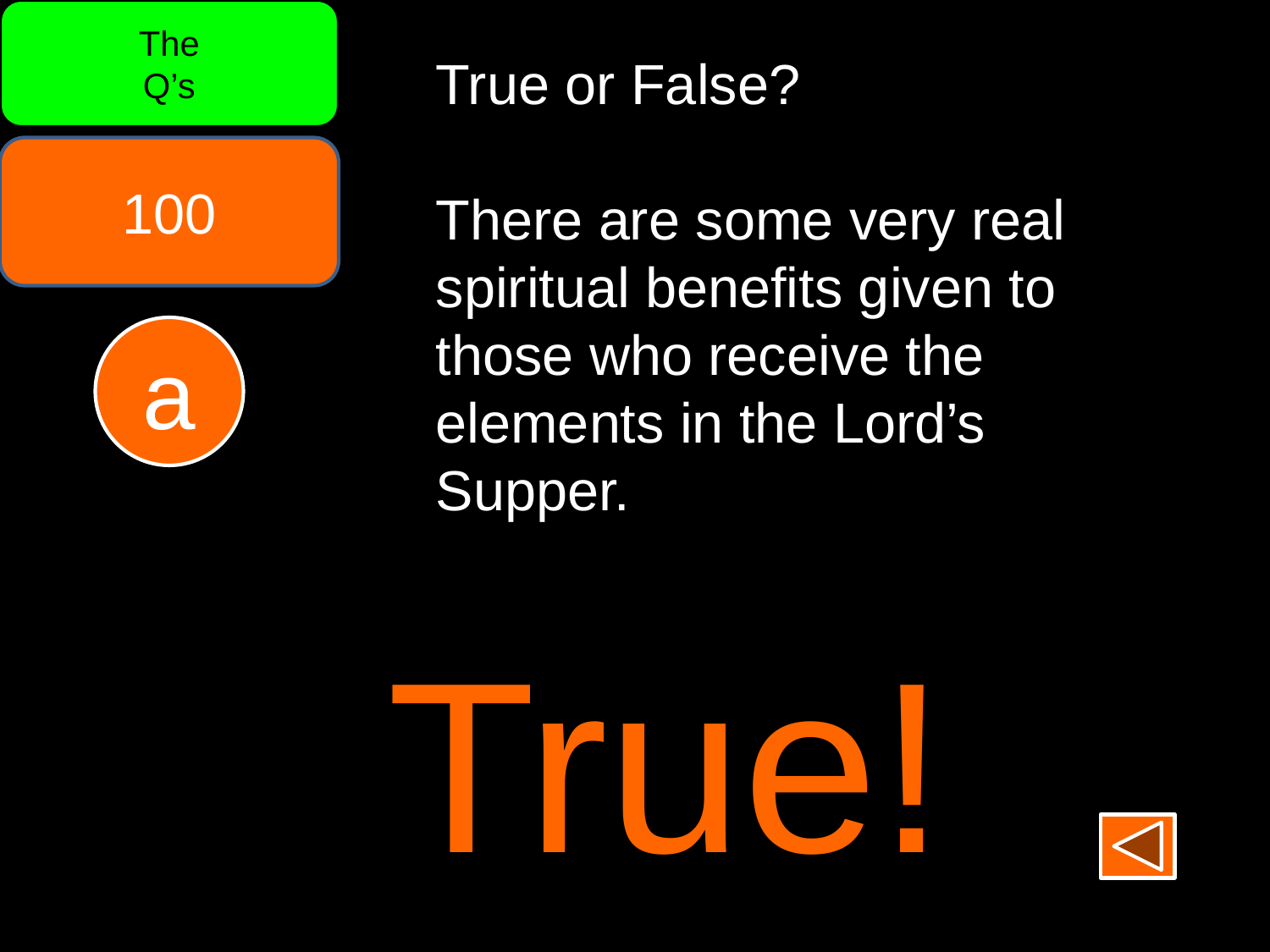

The
Q’s
True or False?

There are some very real spiritual benefits given to those who receive the elements in the Lord’s Supper.
100
a
True!